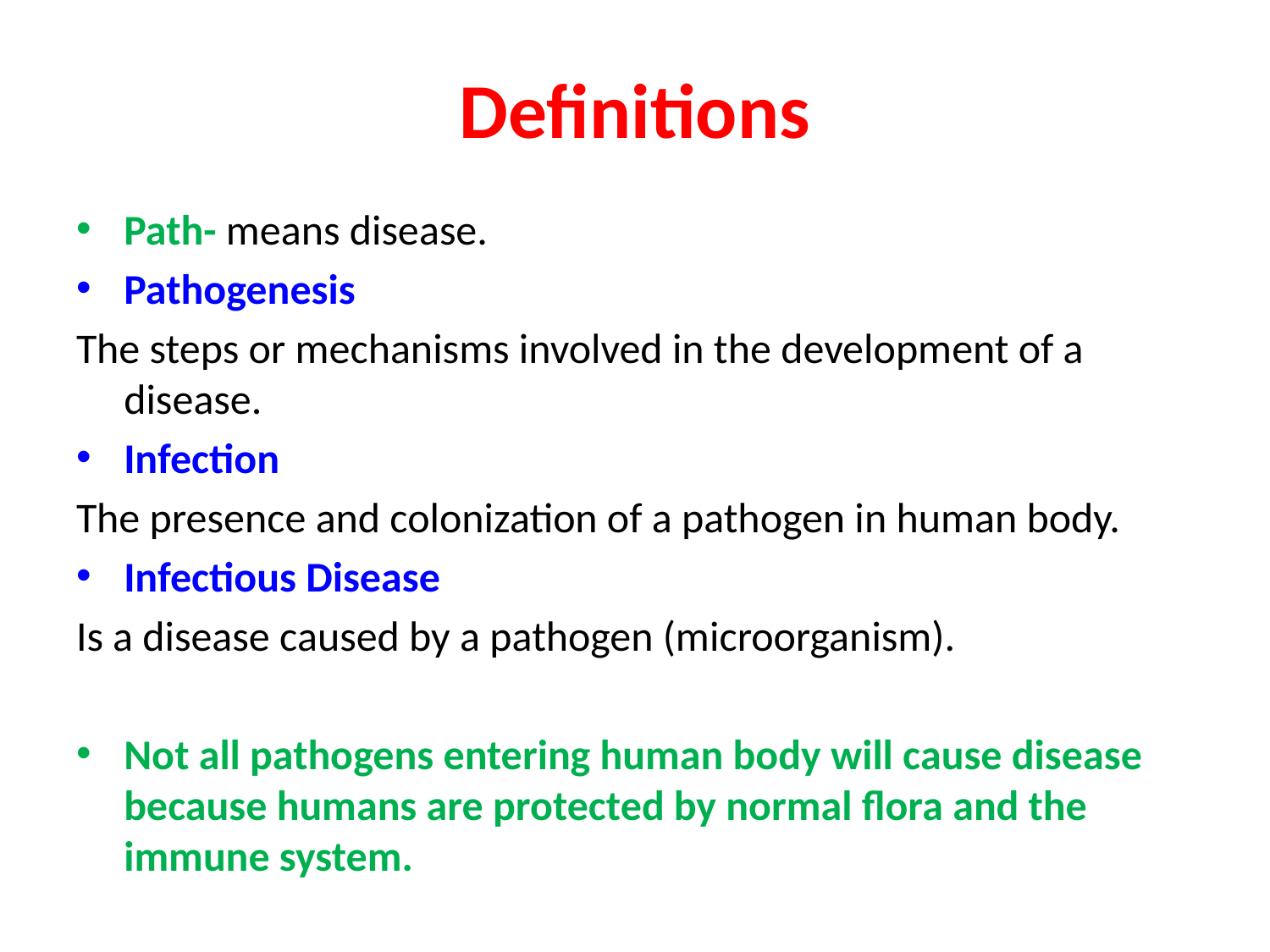

# Definitions
Path- means disease.
Pathogenesis
The steps or mechanisms involved in the development of a disease.
Infection
The presence and colonization of a pathogen in human body.
Infectious Disease
Is a disease caused by a pathogen (microorganism).

Not all pathogens entering human body will cause disease because humans are protected by normal flora and the immune system.